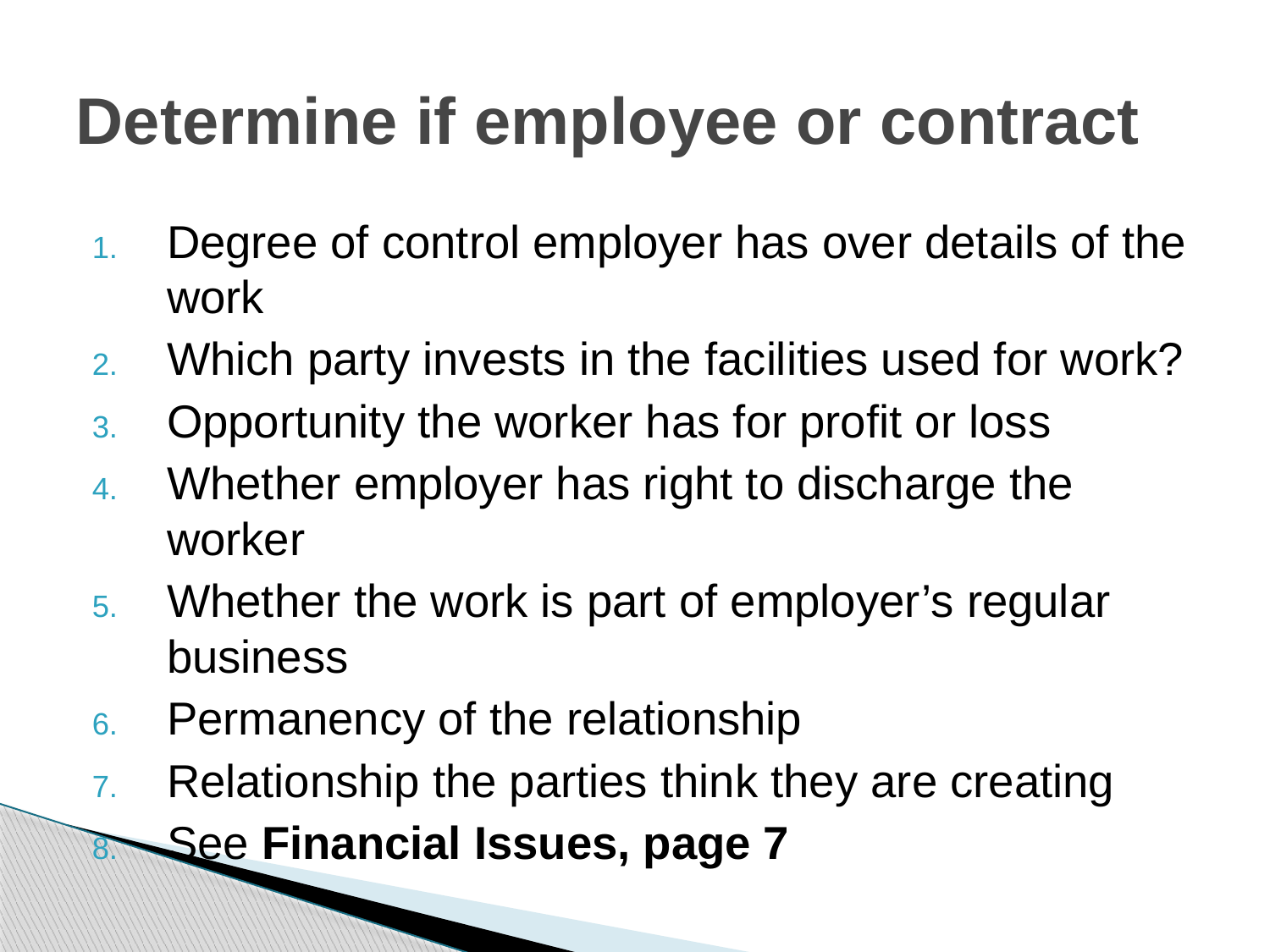

# Determine if employee or contract
Degree of control employer has over details of the work
Which party invests in the facilities used for work?
Opportunity the worker has for profit or loss
Whether employer has right to discharge the worker
Whether the work is part of employer’s regular business
Permanency of the relationship
Relationship the parties think they are creating
See Financial Issues, page 7